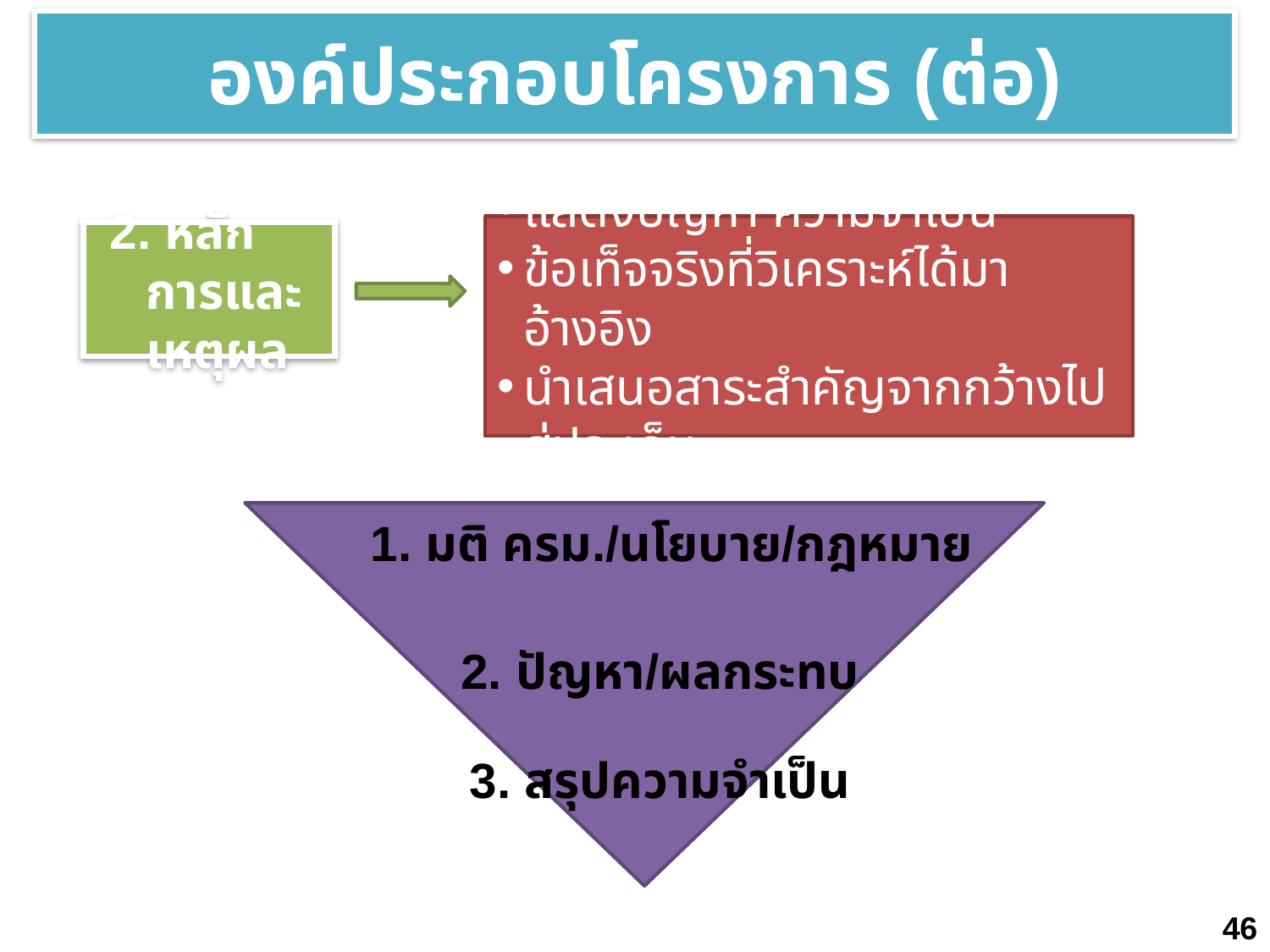

องค์ประกอบโครงการ (ต่อ)
แสดงปัญหา ความจำเป็น
ข้อเท็จจริงที่วิเคราะห์ได้มาอ้างอิง
นำเสนอสาระสำคัญจากกว้างไปสู่ประเด็น
 2. หลักการและเหตุผล

1. มติ ครม./นโยบาย/กฎหมาย
2. ปัญหา/ผลกระทบ
3. สรุปความจำเป็น
46